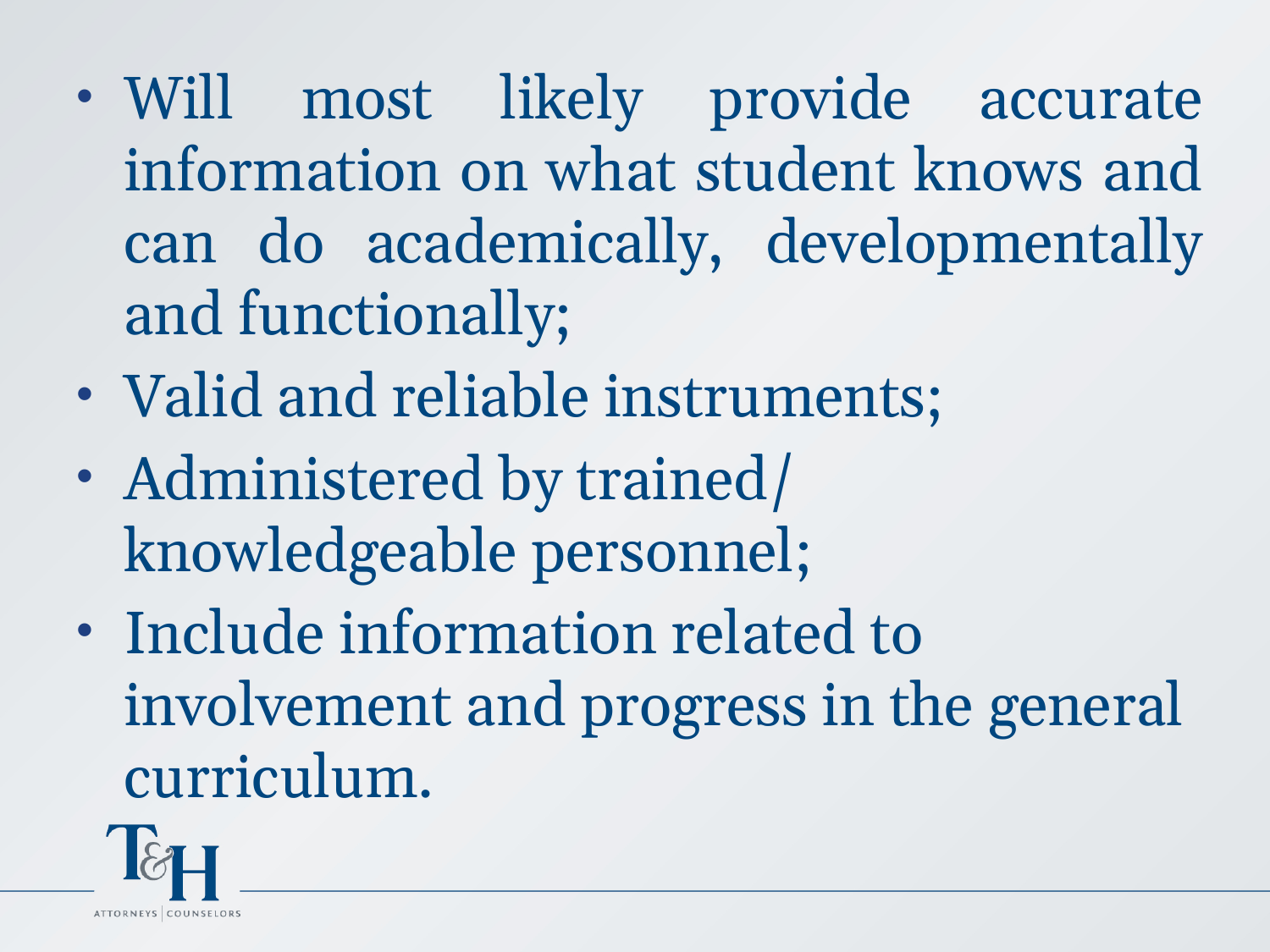

Will most likely provide accurate information on what student knows and can do academically, developmentally and functionally;
Valid and reliable instruments;
Administered by trained/
knowledgeable personnel;
Include information related to involvement and progress in the general curriculum.